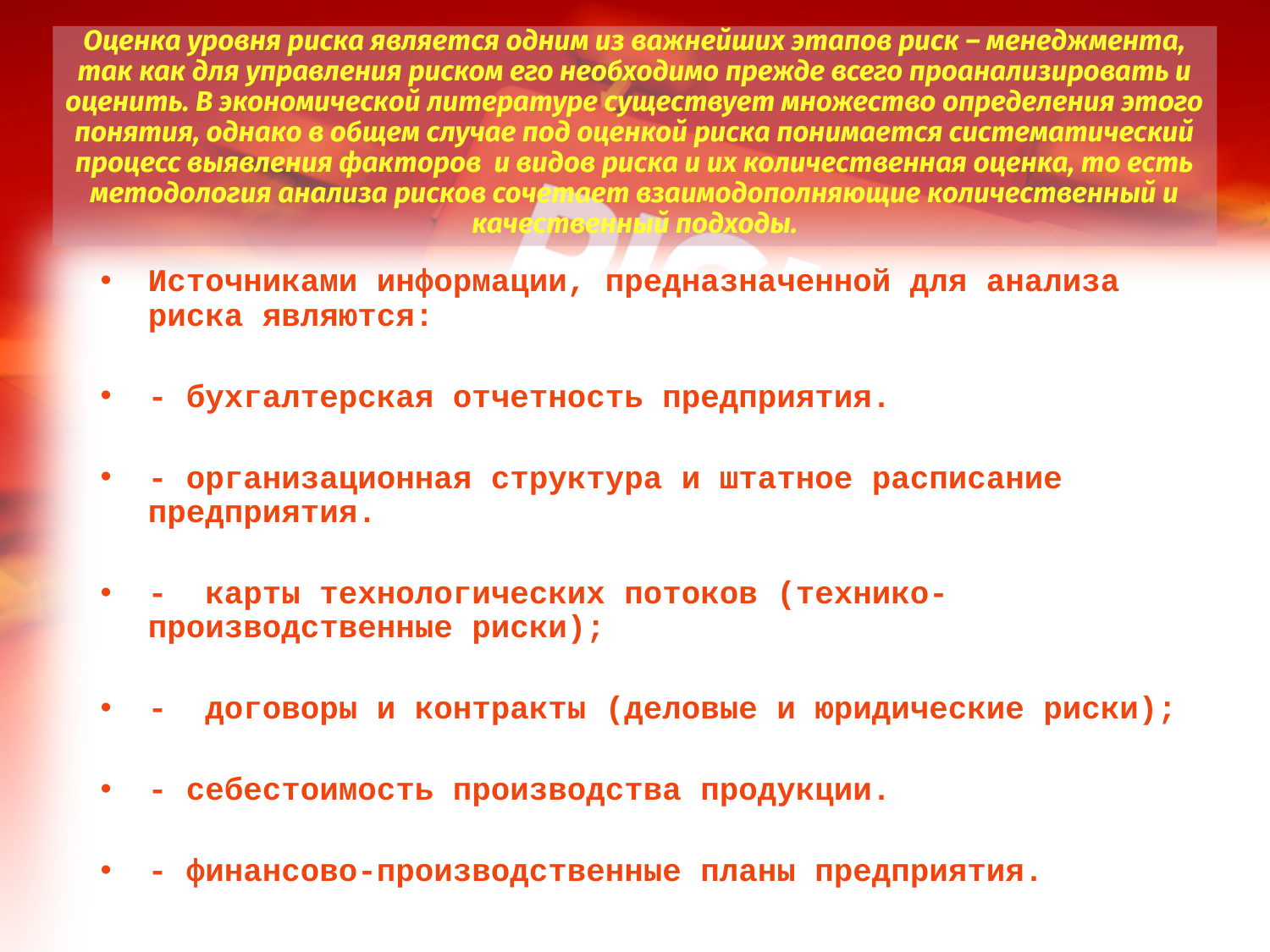

# Оценка уровня риска является одним из важнейших этапов риск – менеджмента, так как для управления риском его необходимо прежде всего проанализировать и оценить. В экономической литературе существует множество определения этого понятия, однако в общем случае под оценкой риска понимается систематический процесс выявления факторов  и видов риска и их количественная оценка, то есть методология анализа рисков сочетает взаимодополняющие количественный и качественный подходы.
Источниками информации, предназначенной для анализа риска являются:

- бухгалтерская отчетность предприятия.

- организационная структура и штатное расписание предприятия.

-  карты технологических потоков (технико-производственные риски);

-  договоры и контракты (деловые и юридические риски);

- себестоимость производства продукции.

- финансово-производственные планы предприятия.